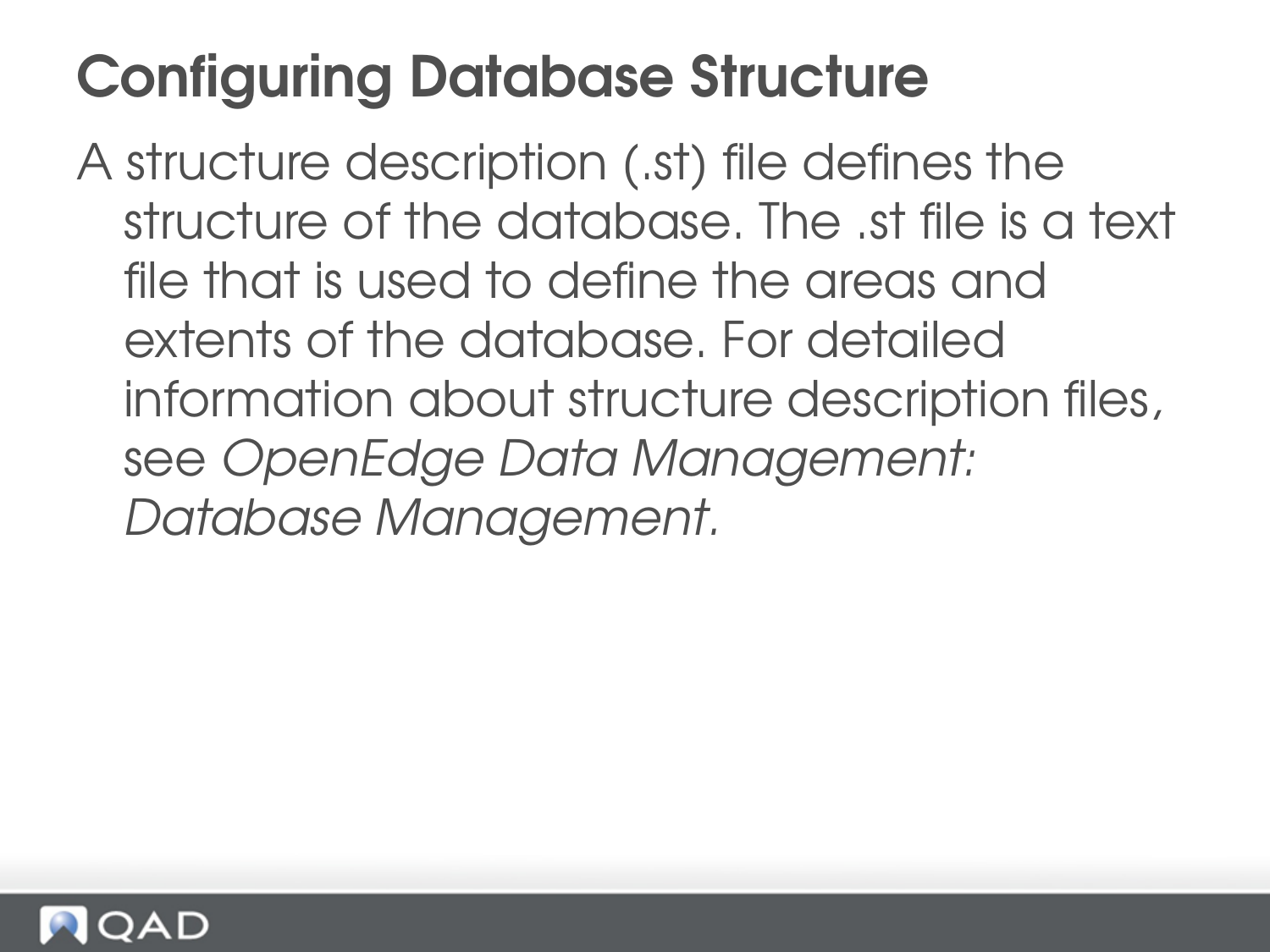

# Configuring Database Structure
A structure description (.st) file defines the structure of the database. The .st file is a text file that is used to define the areas and extents of the database. For detailed information about structure description files, see OpenEdge Data Management: Database Management.